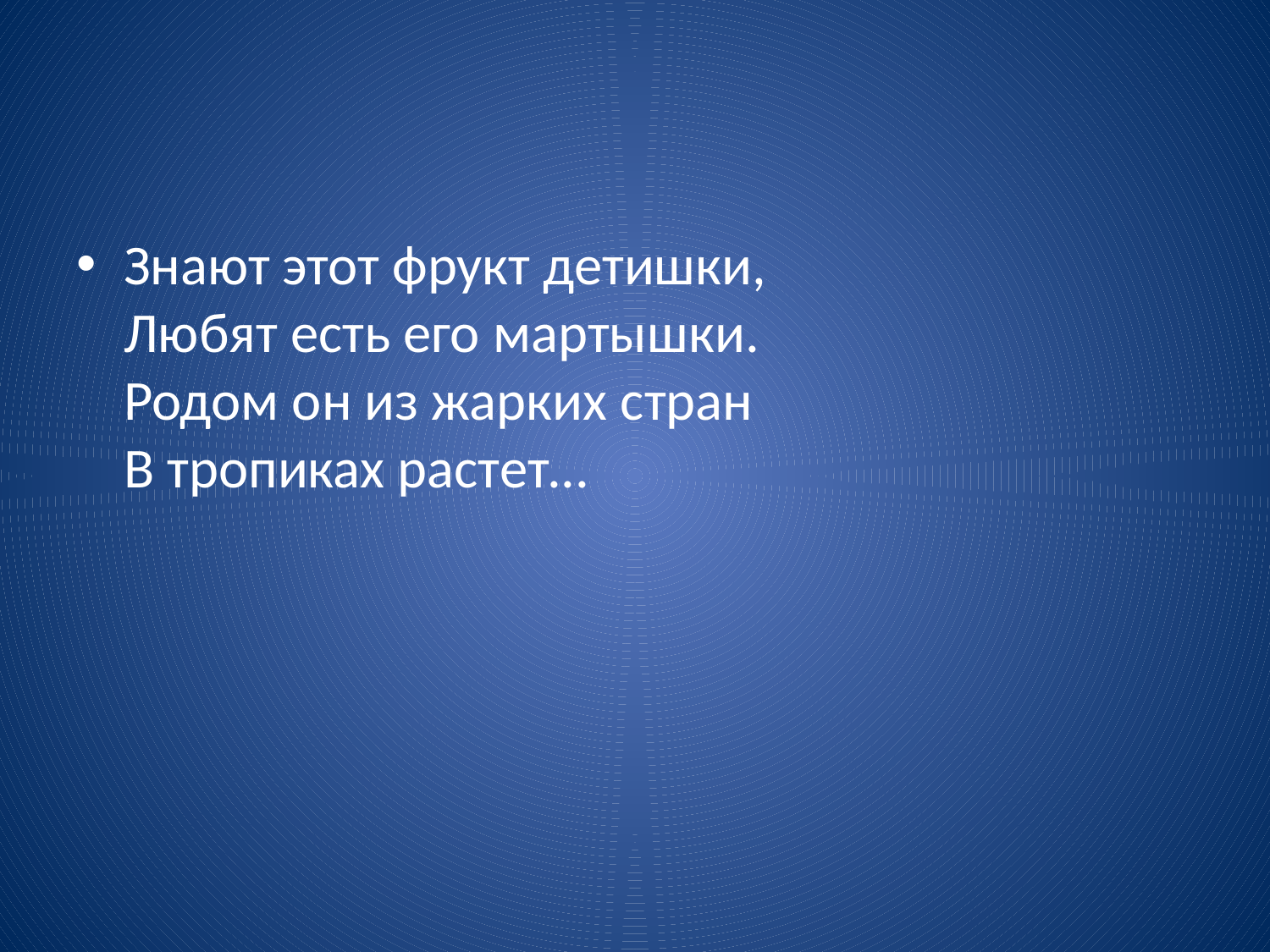

#
Знают этот фрукт детишки, 
Любят есть его мартышки. 
Родом он из жарких стран 
В тропиках растет...